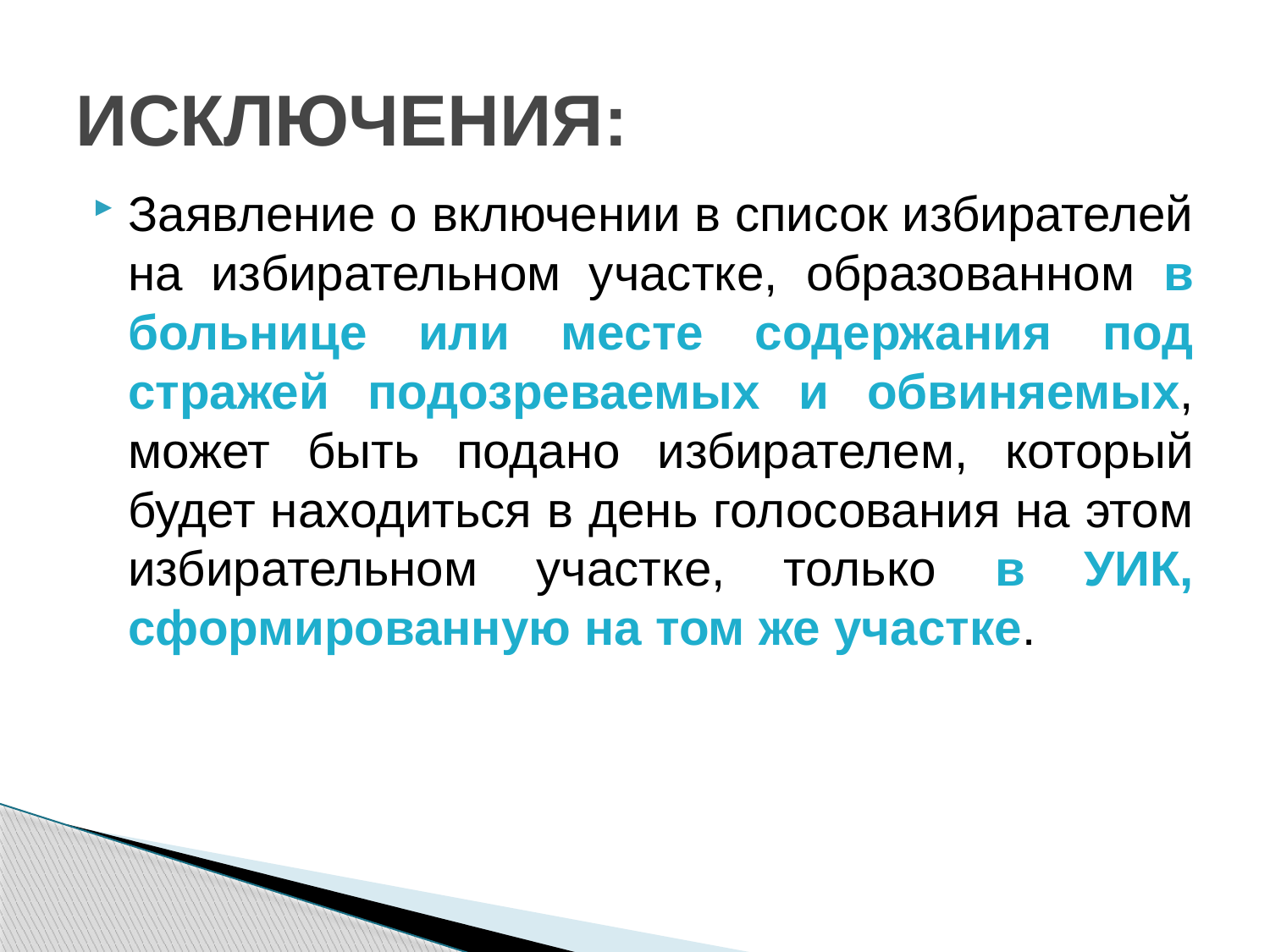

# ИСКЛЮЧЕНИЯ:
Заявление о включении в список избирателей на избирательном участке, образованном в больнице или месте содержания под стражей подозреваемых и обвиняемых, может быть подано избирателем, который будет находиться в день голосования на этом избирательном участке, только в УИК, сформированную на том же участке.